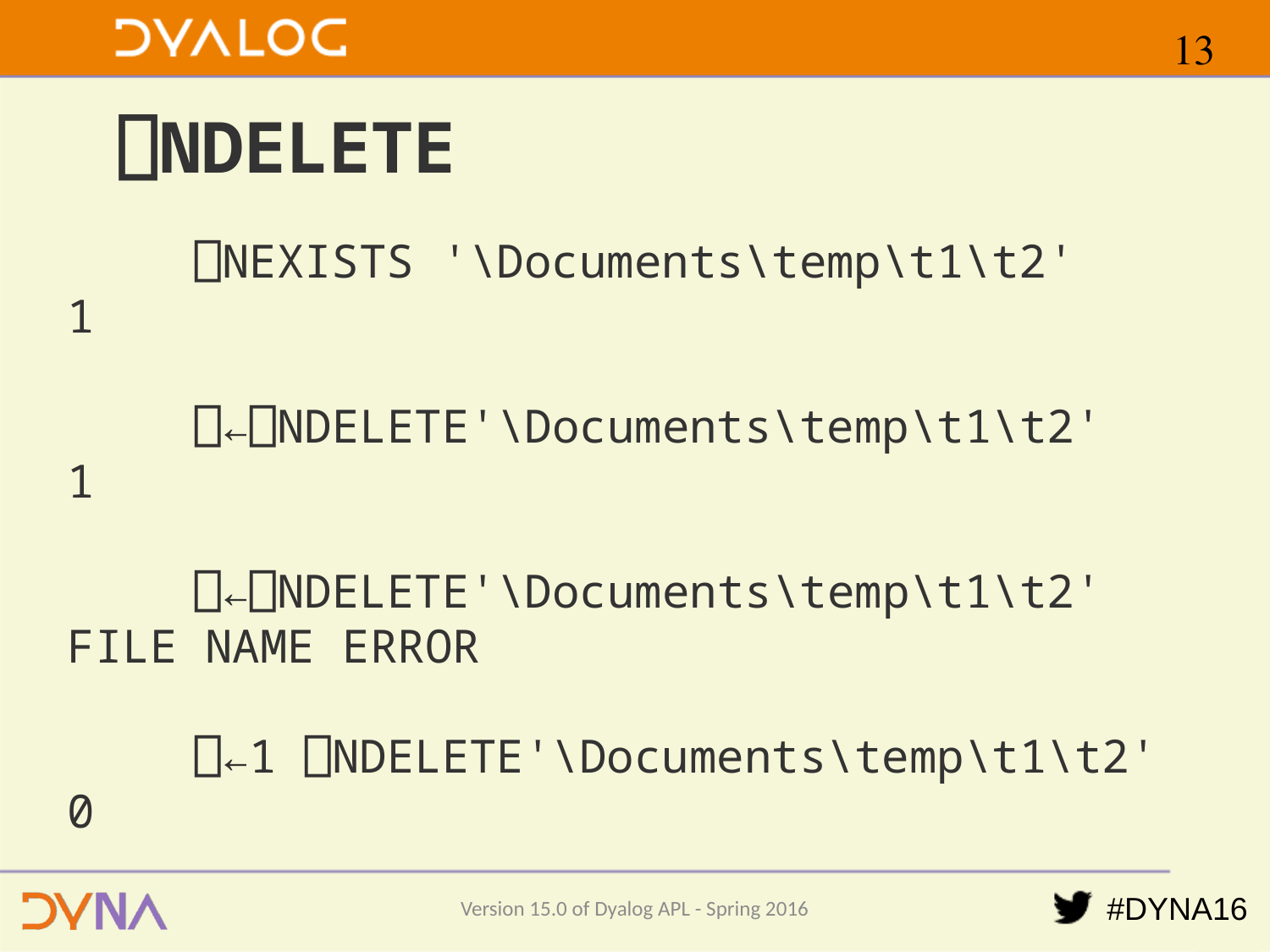

13
# ⎕NDELETE
	⎕NEXISTS '\Documents\temp\t1\t2'
1

	⎕←⎕NDELETE'\Documents\temp\t1\t2'
1

	⎕←⎕NDELETE'\Documents\temp\t1\t2'
FILE NAME ERROR

	⎕←1 ⎕NDELETE'\Documents\temp\t1\t2'
0
Version 15.0 of Dyalog APL - Spring 2016